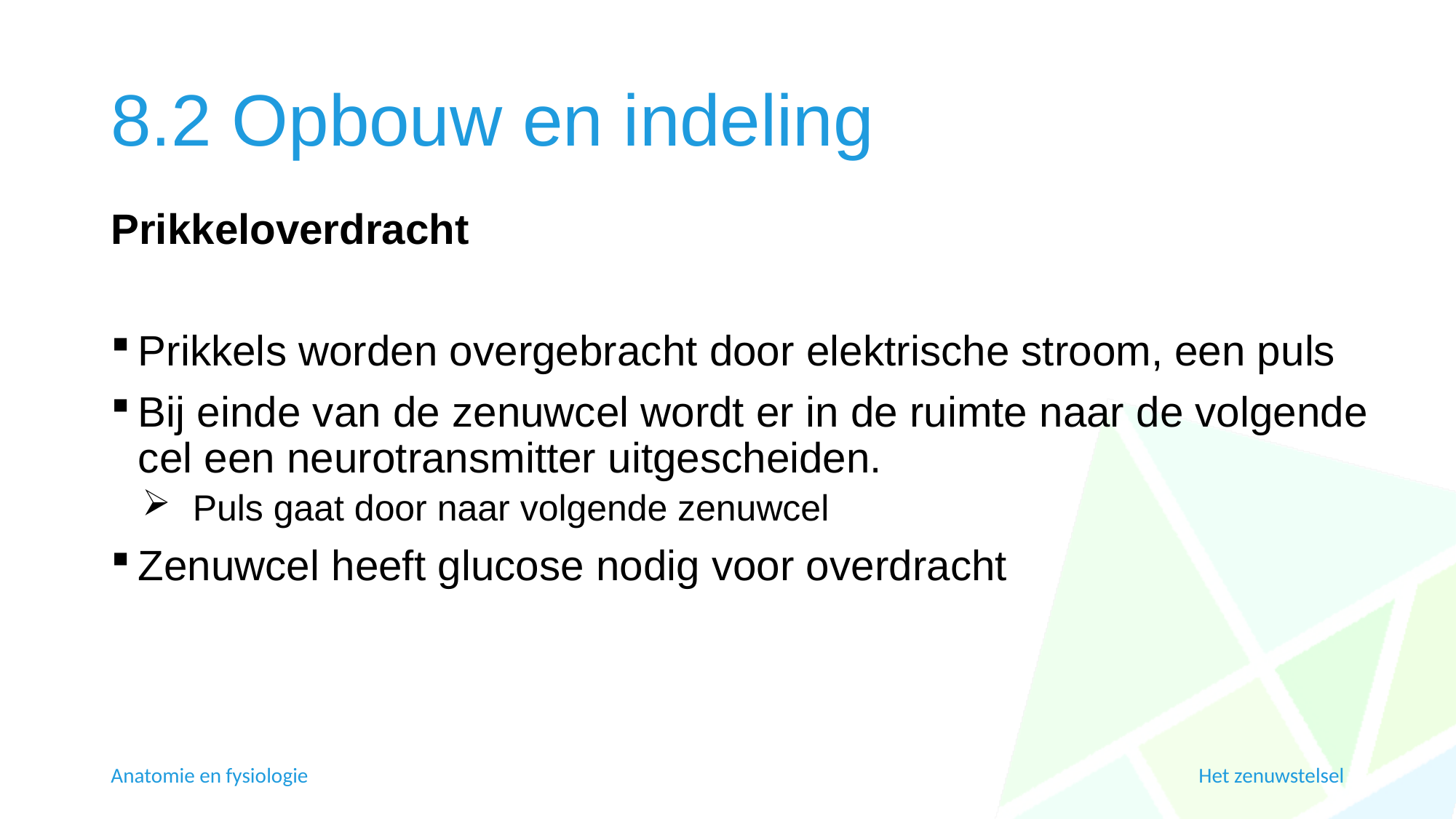

# 8.2 Opbouw en indeling
Prikkeloverdracht

Prikkels worden overgebracht door elektrische stroom, een puls
Bij einde van de zenuwcel wordt er in de ruimte naar de volgende cel een neurotransmitter uitgescheiden.
Puls gaat door naar volgende zenuwcel
Zenuwcel heeft glucose nodig voor overdracht
Anatomie en fysiologie
Het zenuwstelsel